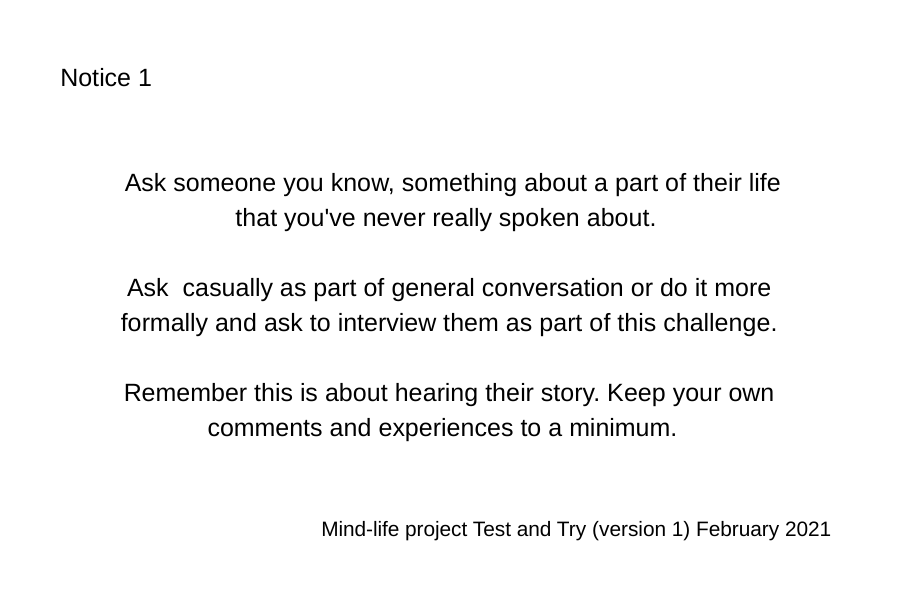

Notice 1
 Ask someone you know, something about a part of their life that you've never really spoken about.

Ask  casually as part of general conversation or do it more formally and ask to interview them as part of this challenge.

Remember this is about hearing their story. Keep your own comments and experiences to a minimum.
Mind-life project Test and Try (version 1) February 2021